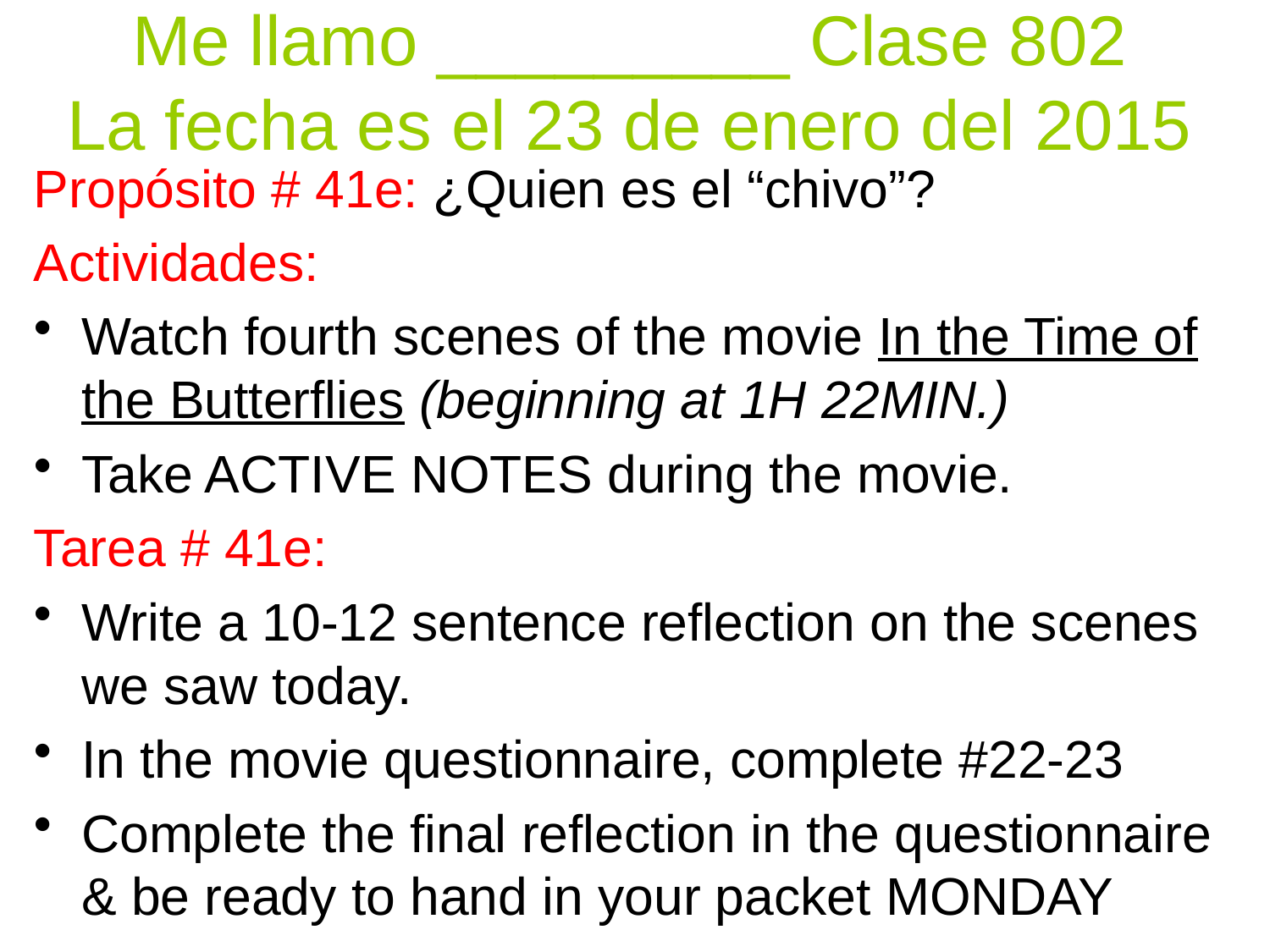

# Me llamo _________ Clase 802 La fecha es el 23 de enero del 2015
Propósito # 41e: ¿Quien es el “chivo”?
Actividades:
Watch fourth scenes of the movie In the Time of the Butterflies (beginning at 1H 22MIN.)
Take ACTIVE NOTES during the movie.
Tarea # 41e:
Write a 10-12 sentence reflection on the scenes we saw today.
In the movie questionnaire, complete #22-23
Complete the final reflection in the questionnaire & be ready to hand in your packet MONDAY